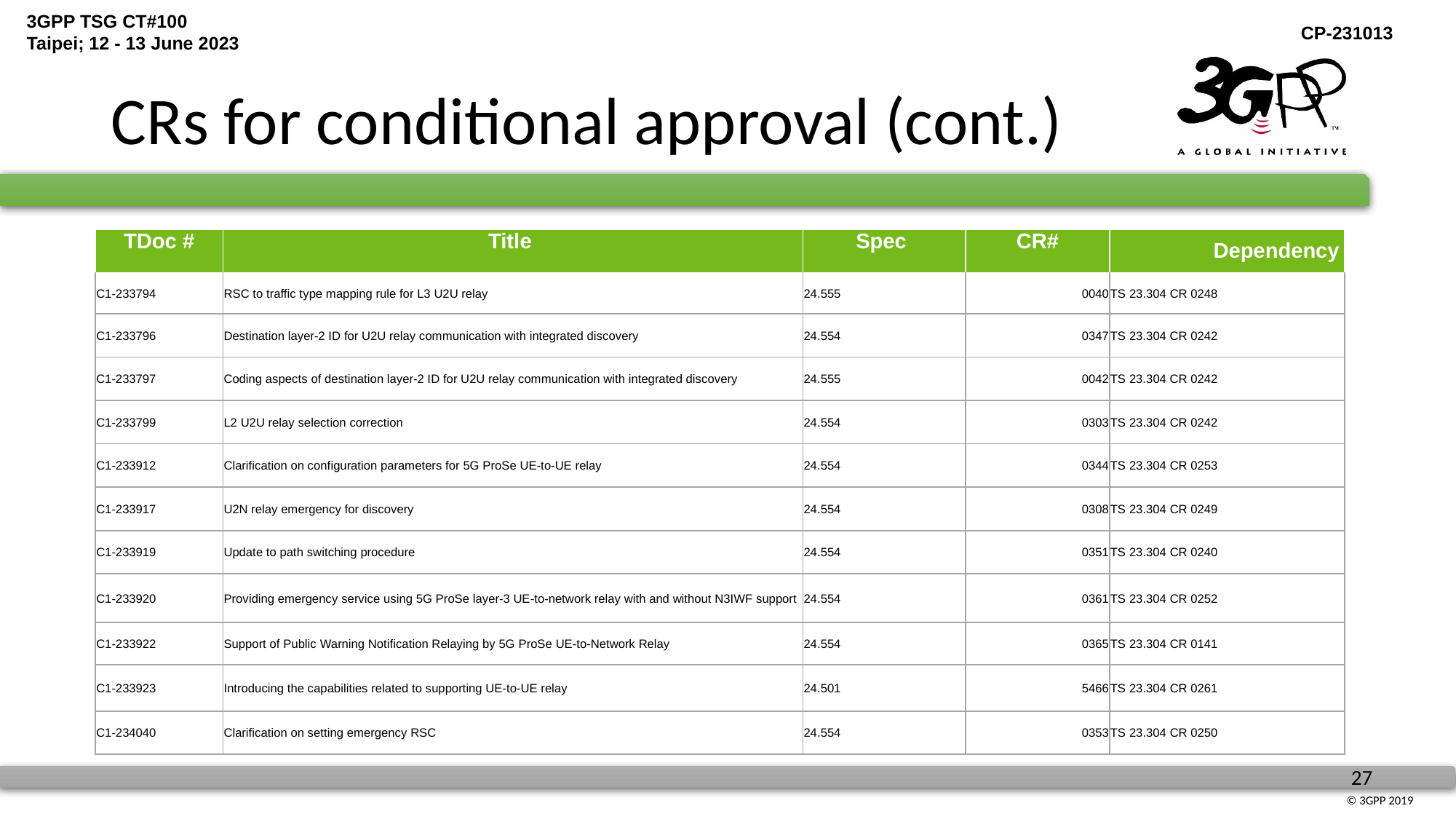

# CRs for conditional approval (cont.)
| TDoc # | Title | Spec | CR# | Dependency |
| --- | --- | --- | --- | --- |
| C1-233794 | RSC to traffic type mapping rule for L3 U2U relay | 24.555 | 0040 | TS 23.304 CR 0248 |
| C1-233796 | Destination layer-2 ID for U2U relay communication with integrated discovery | 24.554 | 0347 | TS 23.304 CR 0242 |
| C1-233797 | Coding aspects of destination layer-2 ID for U2U relay communication with integrated discovery | 24.555 | 0042 | TS 23.304 CR 0242 |
| C1-233799 | L2 U2U relay selection correction | 24.554 | 0303 | TS 23.304 CR 0242 |
| C1-233912 | Clarification on configuration parameters for 5G ProSe UE-to-UE relay | 24.554 | 0344 | TS 23.304 CR 0253 |
| C1-233917 | U2N relay emergency for discovery | 24.554 | 0308 | TS 23.304 CR 0249 |
| C1-233919 | Update to path switching procedure | 24.554 | 0351 | TS 23.304 CR 0240 |
| C1-233920 | Providing emergency service using 5G ProSe layer-3 UE-to-network relay with and without N3IWF support | 24.554 | 0361 | TS 23.304 CR 0252 |
| C1-233922 | Support of Public Warning Notification Relaying by 5G ProSe UE-to-Network Relay | 24.554 | 0365 | TS 23.304 CR 0141 |
| C1-233923 | Introducing the capabilities related to supporting UE-to-UE relay | 24.501 | 5466 | TS 23.304 CR 0261 |
| C1-234040 | Clarification on setting emergency RSC | 24.554 | 0353 | TS 23.304 CR 0250 |